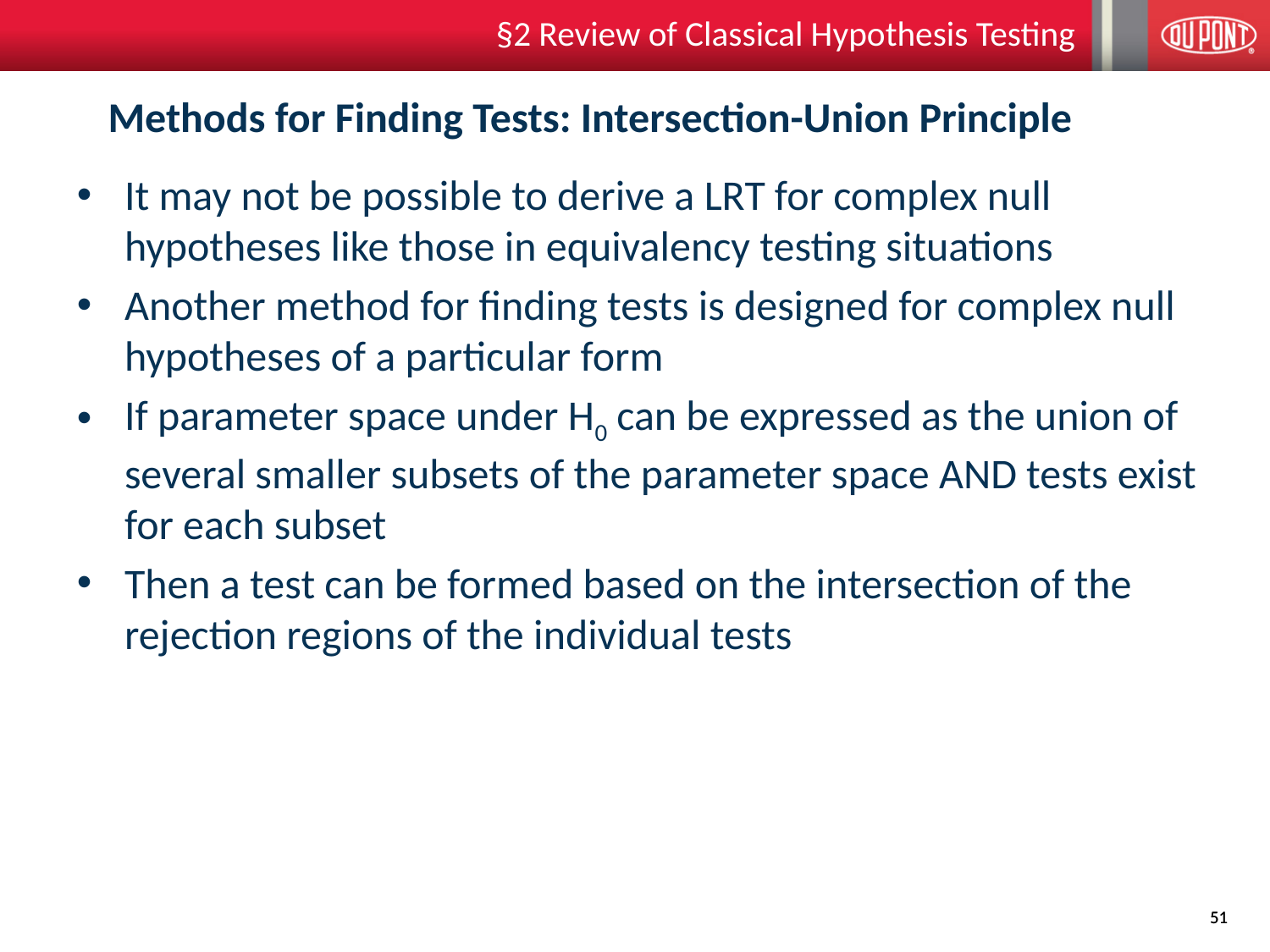

§2 Review of Classical Hypothesis Testing

# Methods for Finding Tests: Intersection-Union Principle
It may not be possible to derive a LRT for complex null hypotheses like those in equivalency testing situations
Another method for finding tests is designed for complex null hypotheses of a particular form
If parameter space under H0 can be expressed as the union of several smaller subsets of the parameter space AND tests exist for each subset
Then a test can be formed based on the intersection of the rejection regions of the individual tests